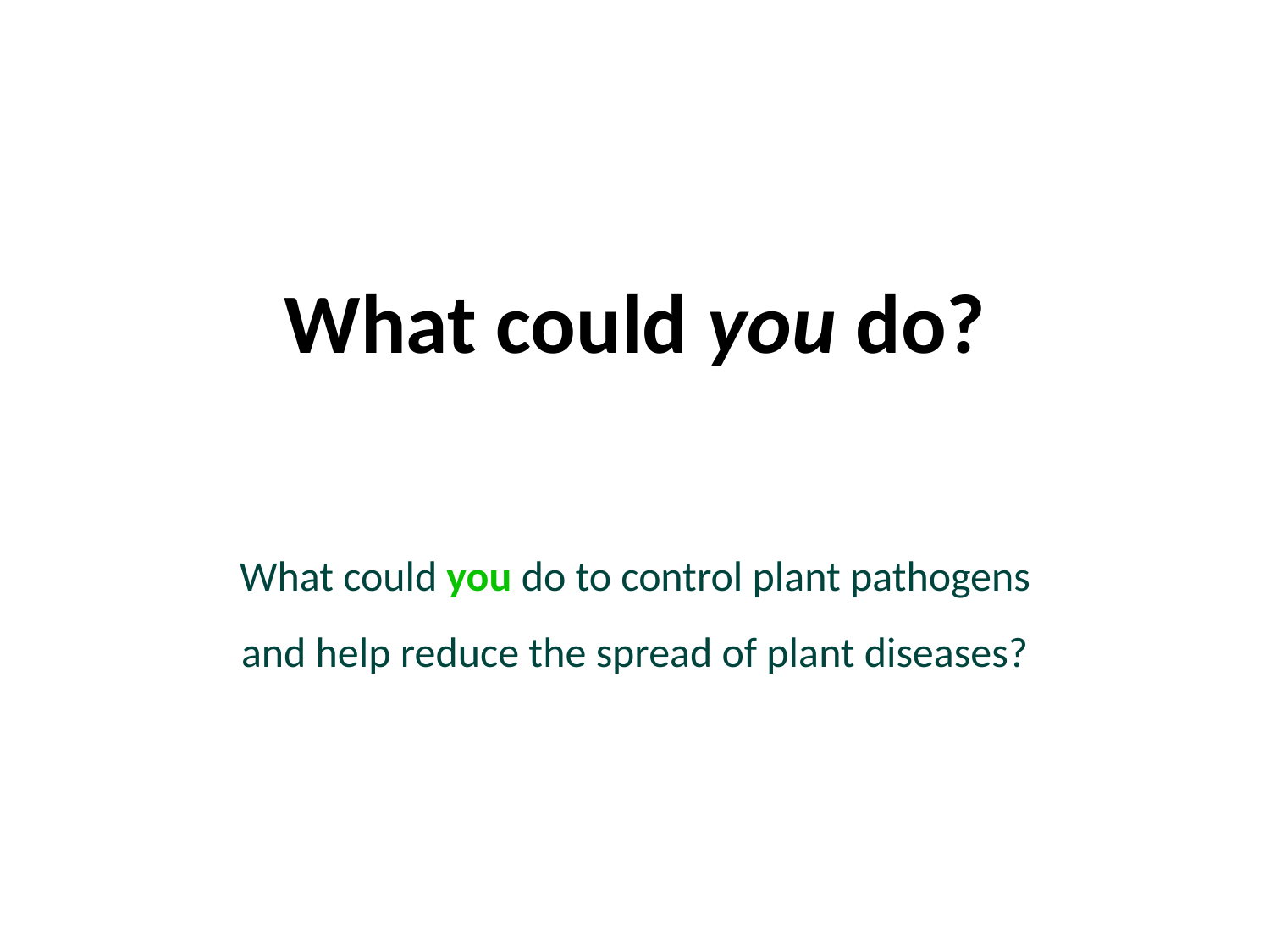

What could you do?
What could you do to control plant pathogens
and help reduce the spread of plant diseases?